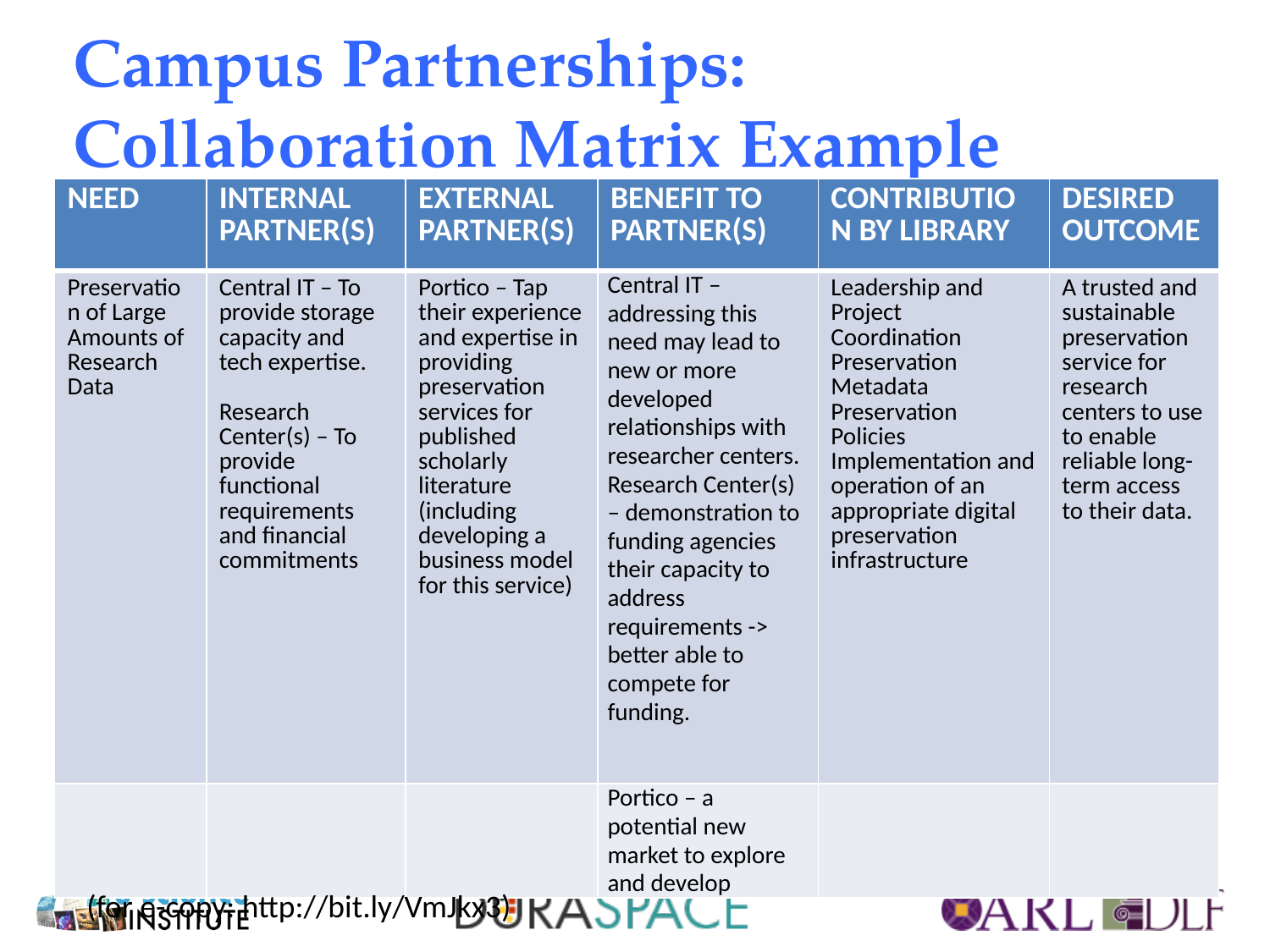

# Campus Partnerships: Collaboration Matrix Example
| NEED | INTERNAL PARTNER(S) | EXTERNAL PARTNER(S) | BENEFIT TO PARTNER(S) | CONTRIBUTION BY LIBRARY | DESIRED OUTCOME |
| --- | --- | --- | --- | --- | --- |
| Preservation of Large Amounts of Research Data | Central IT – To provide storage capacity and tech expertise.   Research Center(s) – To provide functional requirements and financial commitments | Portico – Tap their experience and expertise in providing preservation services for published scholarly literature (including developing a business model for this service) | Central IT – addressing this need may lead to new or more developed relationships with researcher centers. Research Center(s) – demonstration to funding agencies their capacity to address requirements -> better able to compete for funding. | Leadership and Project Coordination Preservation Metadata Preservation Policies Implementation and operation of an appropriate digital preservation infrastructure | A trusted and sustainable preservation service for research centers to use to enable reliable long-term access to their data. |
|  |  |  | Portico – a potential new market to explore and develop |  |  |
(for e-copy: http://bit.ly/VmJkx3)